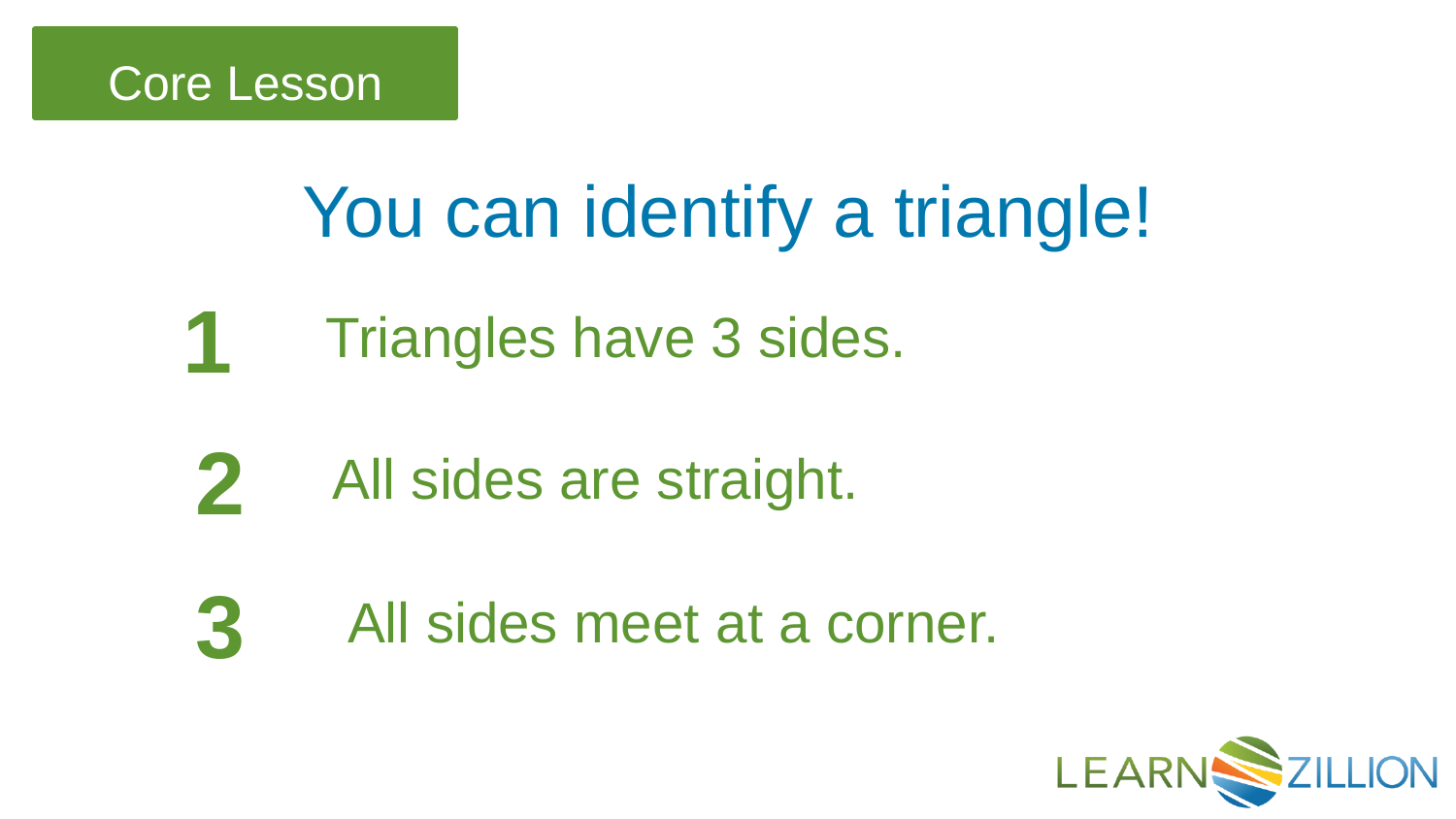

You can identify a triangle!
1
Triangles have 3 sides.
2
All sides are straight.
3
All sides meet at a corner.